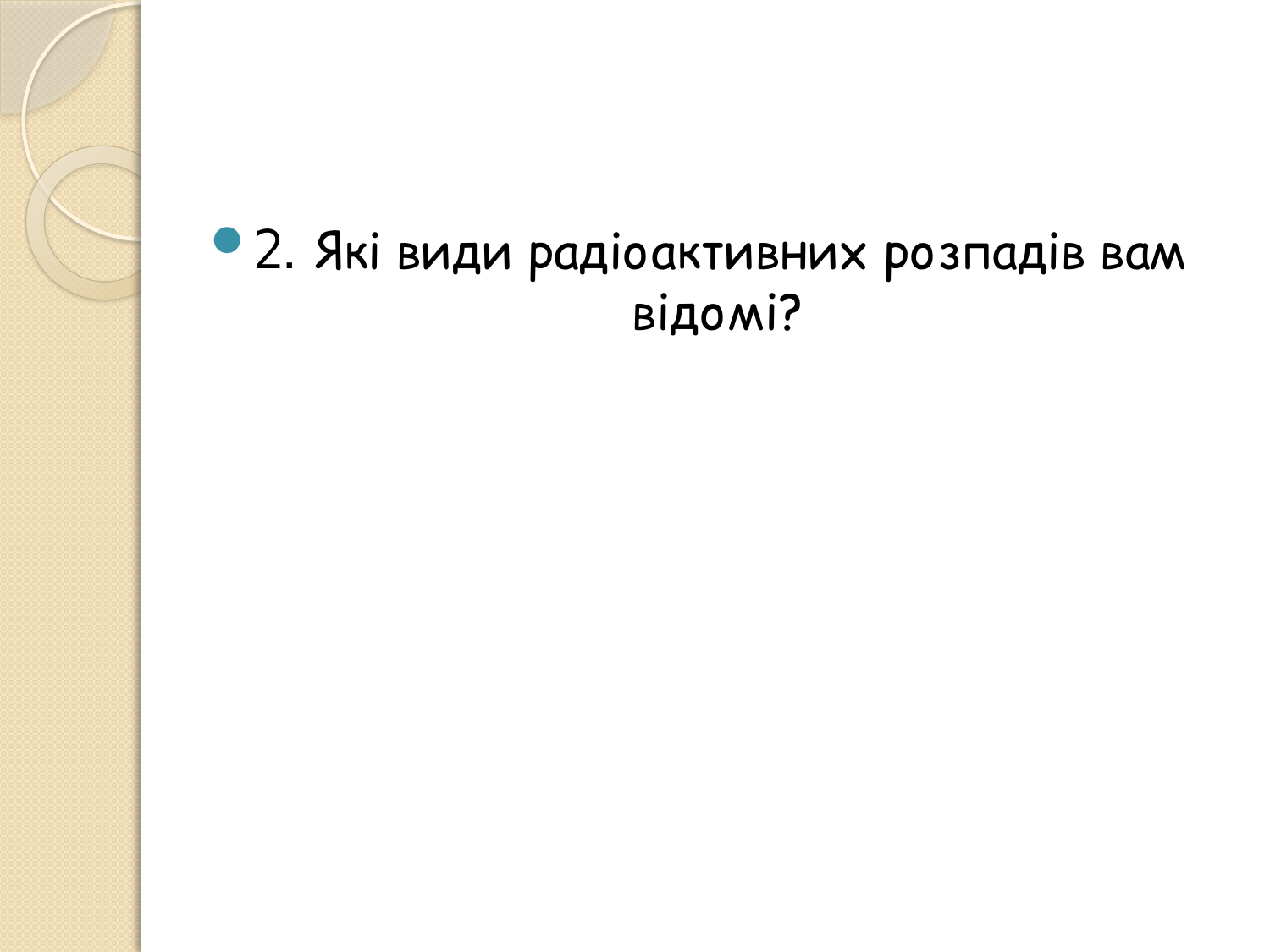

2. Які види радіоактивних розпадів вам відомі?